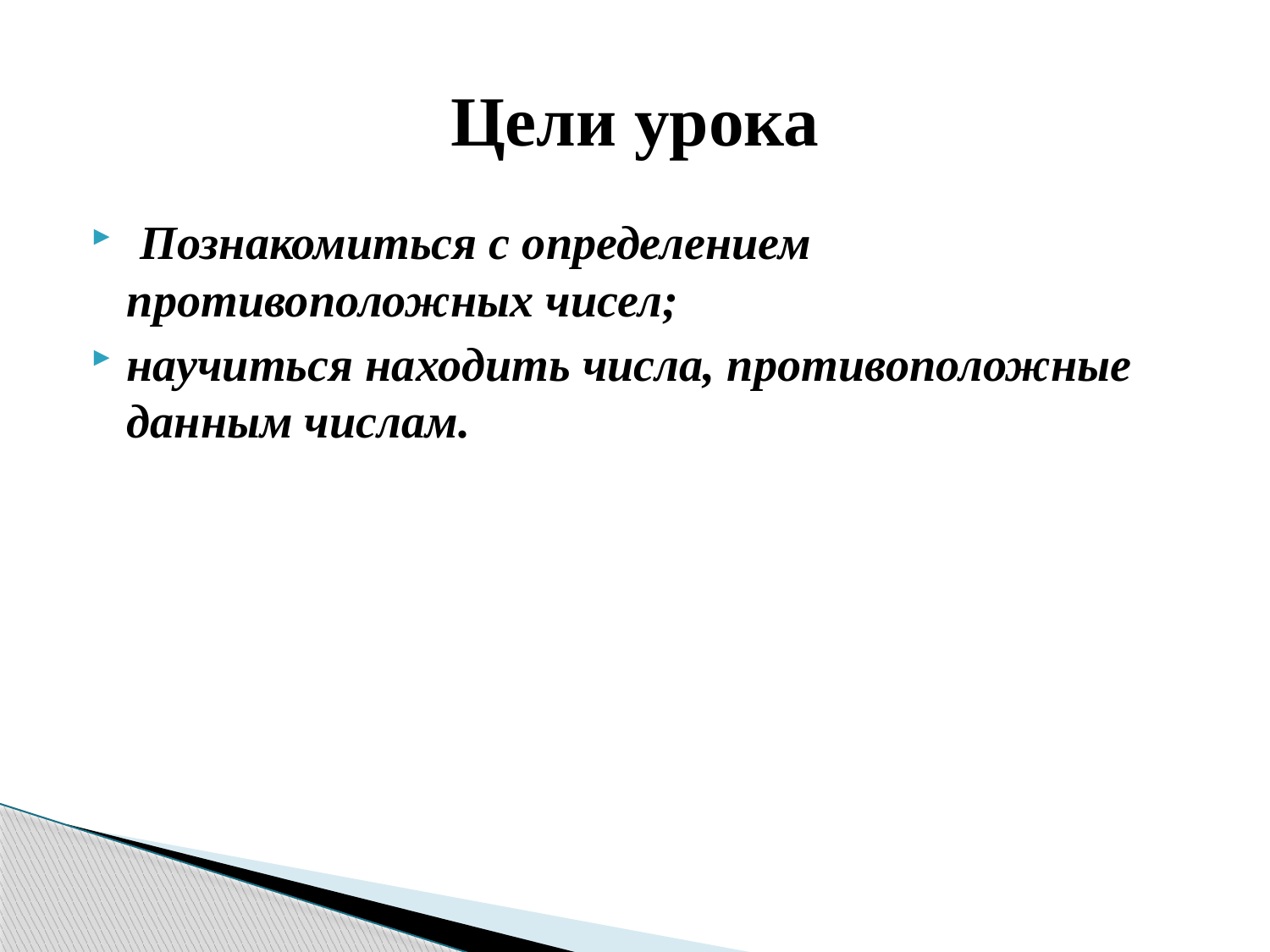

# Цели урока
 Познакомиться с определением противоположных чисел;
научиться находить числа, противоположные данным числам.